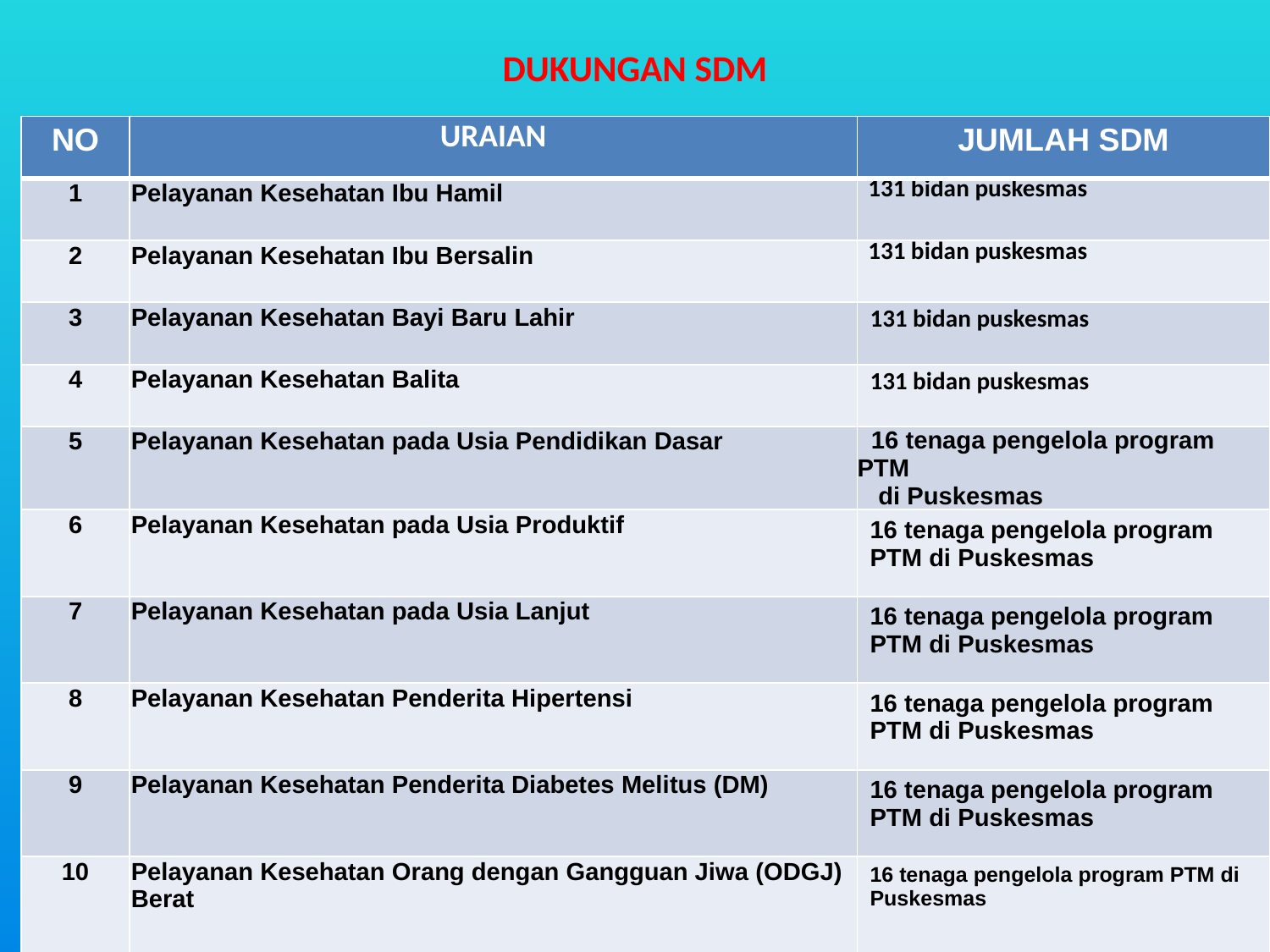

# DUKUNGAN SDM
| NO | URAIAN | JUMLAH SDM |
| --- | --- | --- |
| 1 | Pelayanan Kesehatan Ibu Hamil | 131 bidan puskesmas |
| 2 | Pelayanan Kesehatan Ibu Bersalin | 131 bidan puskesmas |
| 3 | Pelayanan Kesehatan Bayi Baru Lahir | 131 bidan puskesmas |
| 4 | Pelayanan Kesehatan Balita | 131 bidan puskesmas |
| 5 | Pelayanan Kesehatan pada Usia Pendidikan Dasar | 16 tenaga pengelola program PTM di Puskesmas |
| 6 | Pelayanan Kesehatan pada Usia Produktif | 16 tenaga pengelola program PTM di Puskesmas |
| 7 | Pelayanan Kesehatan pada Usia Lanjut | 16 tenaga pengelola program PTM di Puskesmas |
| 8 | Pelayanan Kesehatan Penderita Hipertensi | 16 tenaga pengelola program PTM di Puskesmas |
| 9 | Pelayanan Kesehatan Penderita Diabetes Melitus (DM) | 16 tenaga pengelola program PTM di Puskesmas |
| 10 | Pelayanan Kesehatan Orang dengan Gangguan Jiwa (ODGJ) Berat | 16 tenaga pengelola program PTM di Puskesmas |